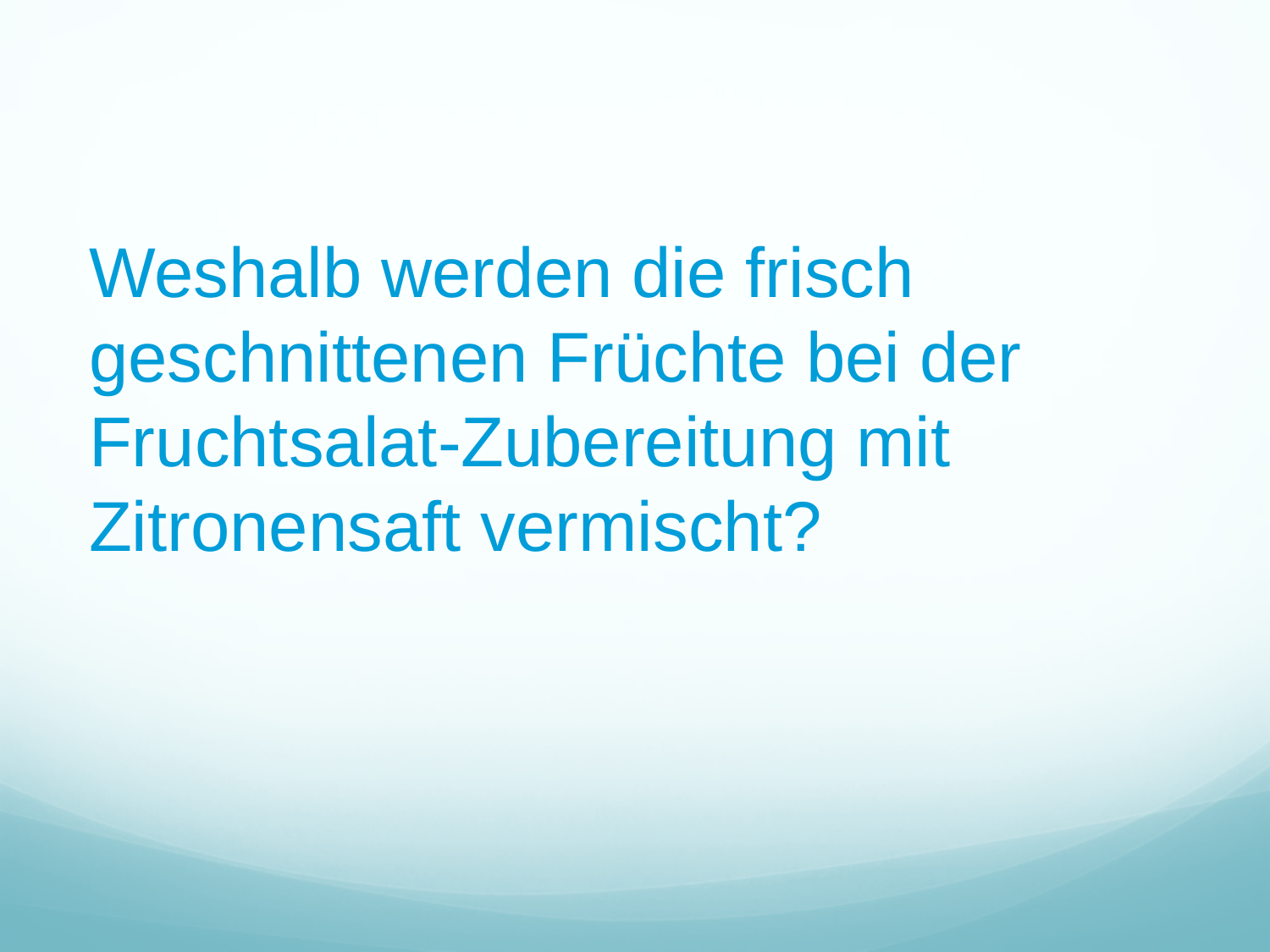

Weshalb werden die frisch geschnittenen Früchte bei der Fruchtsalat-Zubereitung mit Zitronensaft vermischt?